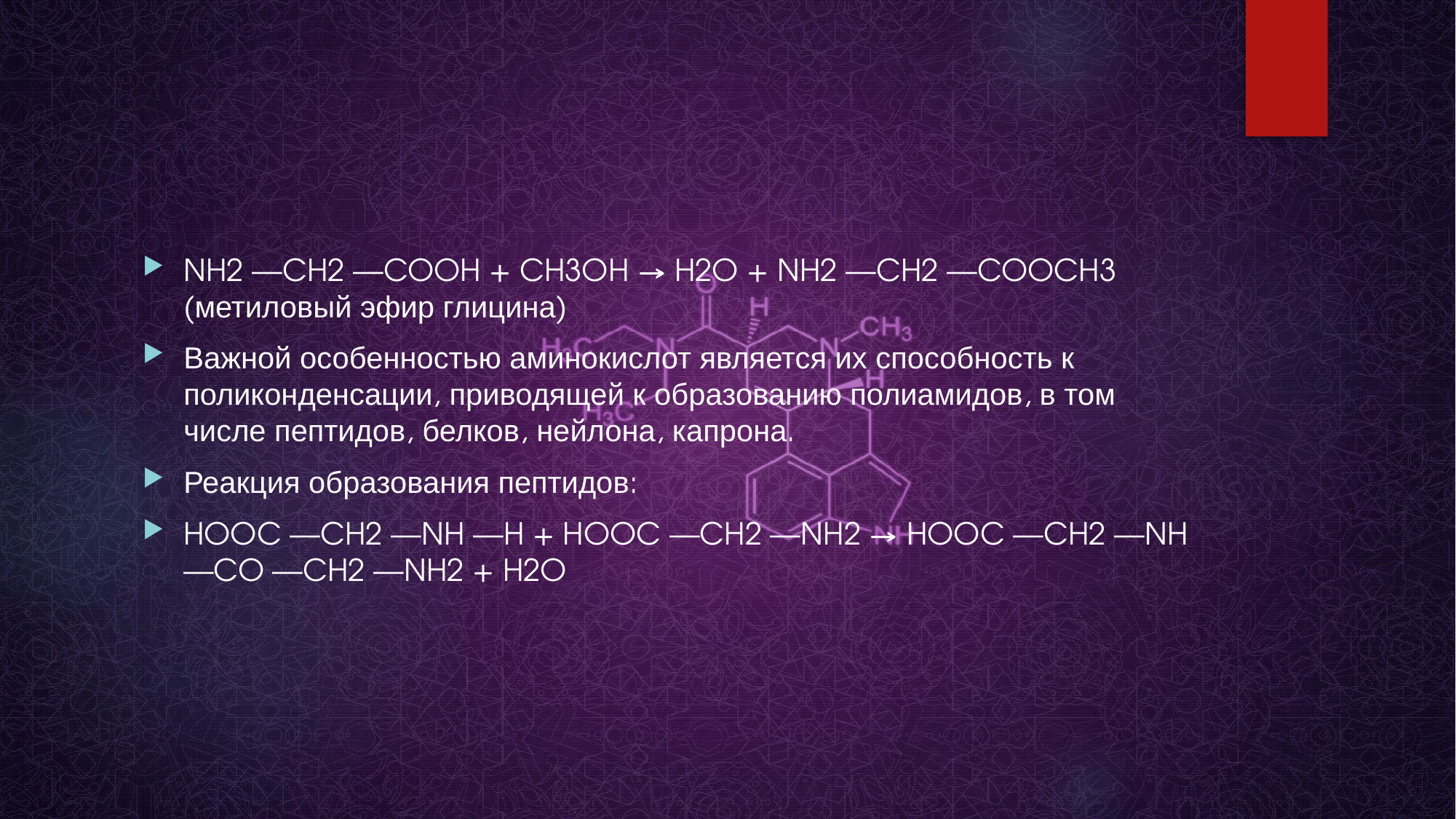

#
NH2 —CH2 —COOH + CH3OH → H2O + NH2 —CH2 —COOCH3 (метиловый эфир глицина)
Важной особенностью аминокислот является их способность к поликонденсации, приводящей к образованию полиамидов, в том числе пептидов, белков, нейлона, капрона.
Реакция образования пептидов:
HOOC —CH2 —NH —H + HOOC —CH2 —NH2 → HOOC —CH2 —NH —CO —CH2 —NH2 + H2O